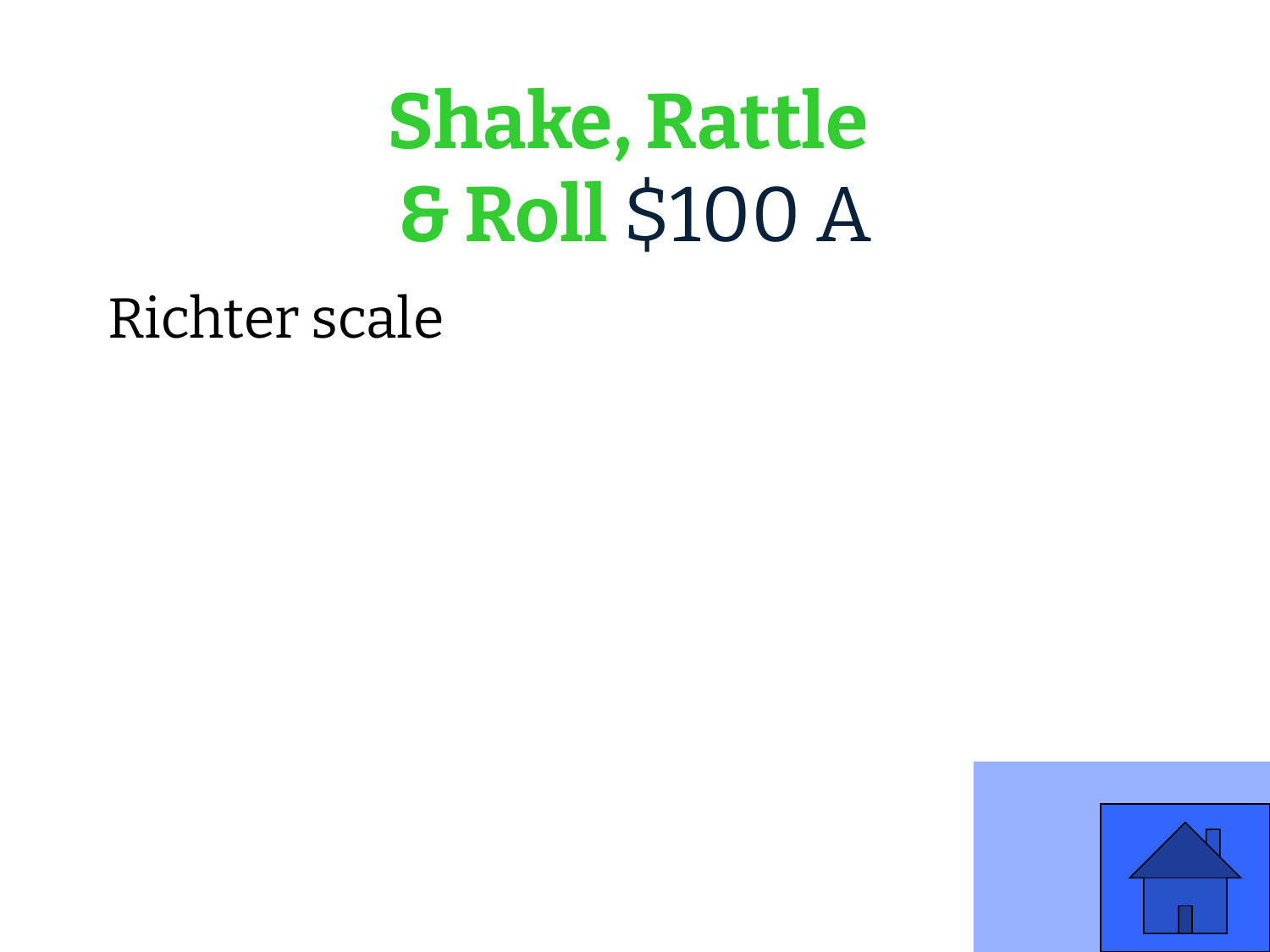

# Shake, Rattle & Roll $100 A
Richter scale